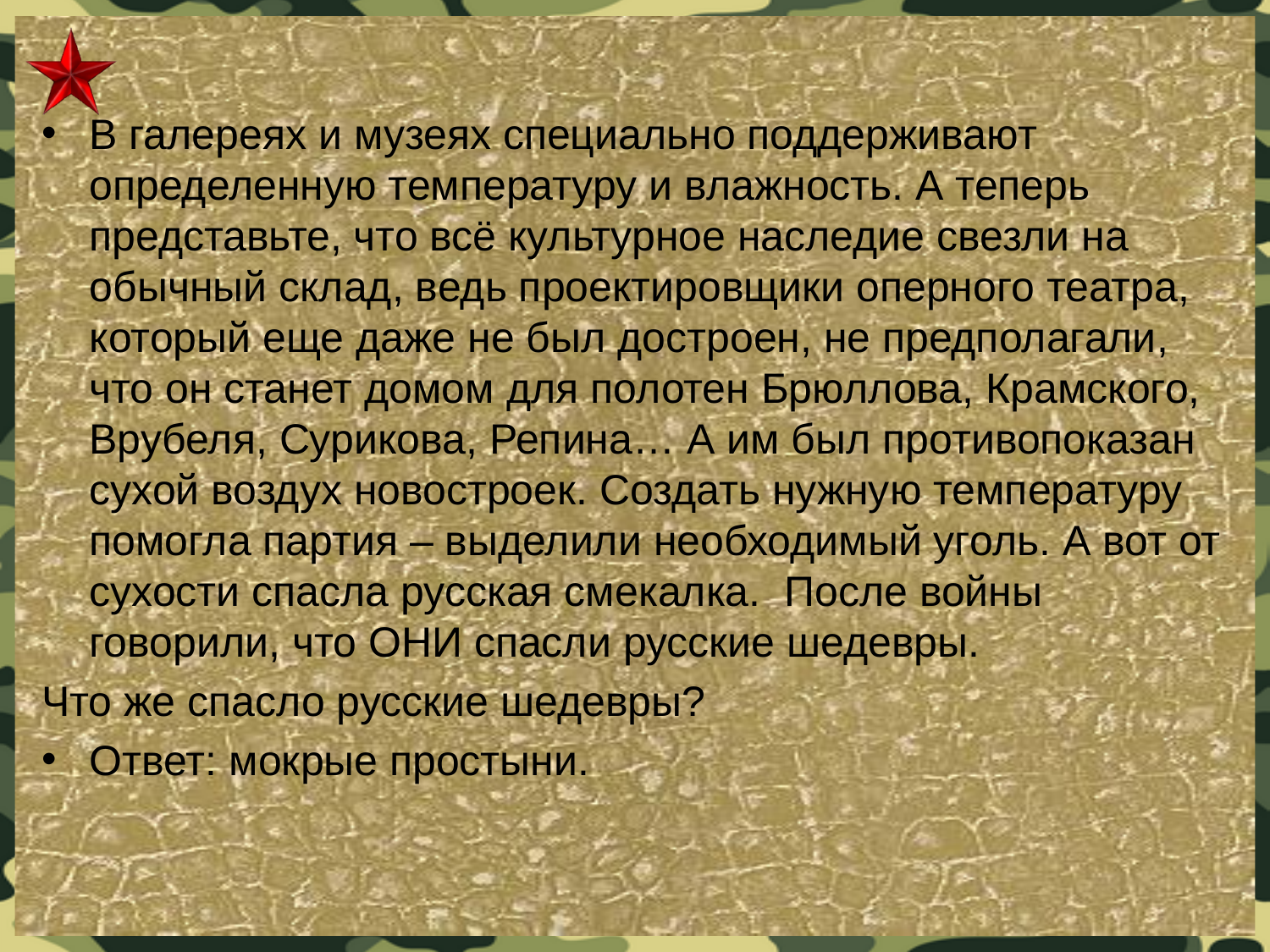

В галереях и музеях специально поддерживают определенную температуру и влажность. А теперь представьте, что всё культурное наследие свезли на обычный склад, ведь проектировщики оперного театра, который еще даже не был достроен, не предполагали, что он станет домом для полотен Брюллова, Крамского, Врубеля, Сурикова, Репина… А им был противопоказан сухой воздух новостроек. Создать нужную температуру помогла партия – выделили необходимый уголь. А вот от сухости спасла русская смекалка.  После войны говорили, что ОНИ спасли русские шедевры.
Что же спасло русские шедевры?
Ответ: мокрые простыни.